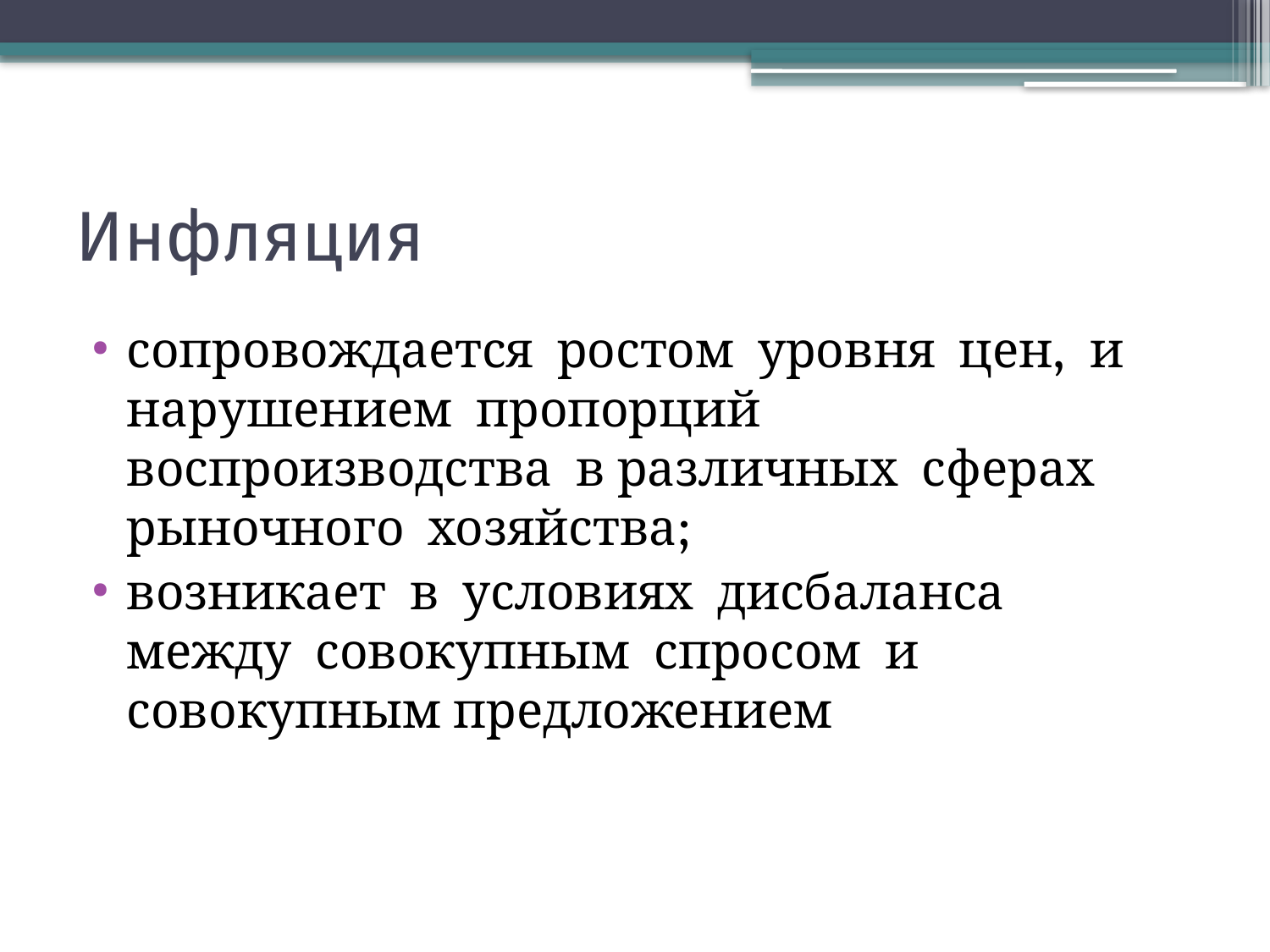

# Инфляция
сопровождается  ростом  уровня  цен,  и нарушением  пропорций  воспроизводства  в различных  сферах  рыночного  хозяйства;
возникает  в  условиях  дисбаланса  между  совокупным  спросом  и  совокупным предложением